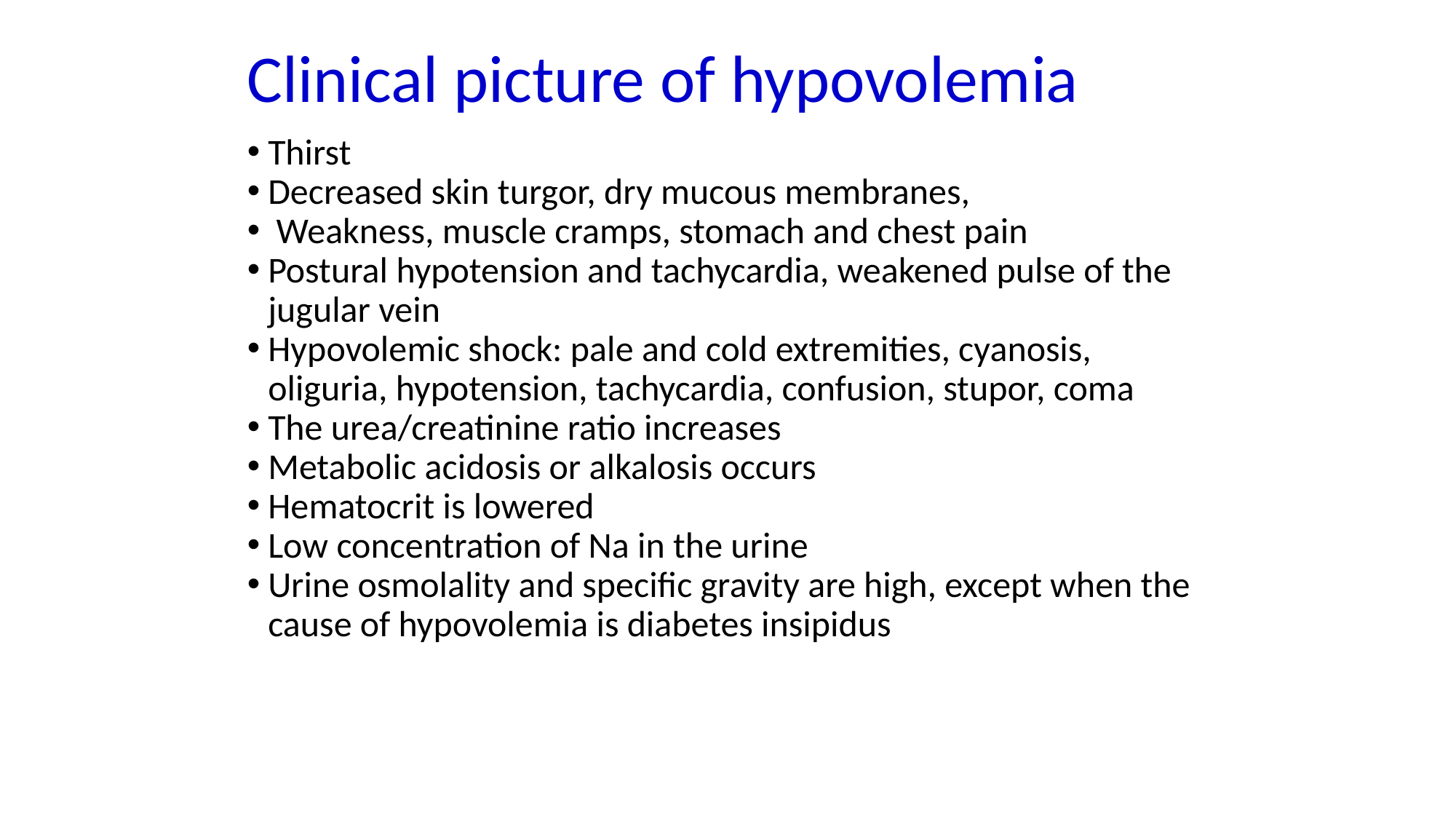

# Clinical picture of hypovolemia
Thirst
Decreased skin turgor, dry mucous membranes,
 Weakness, muscle cramps, stomach and chest pain
Postural hypotension and tachycardia, weakened pulse of the jugular vein
Hypovolemic shock: pale and cold extremities, cyanosis, oliguria, hypotension, tachycardia, confusion, stupor, coma
The urea/creatinine ratio increases
Metabolic acidosis or alkalosis occurs
Hematocrit is lowered
Low concentration of Na in the urine
Urine osmolality and specific gravity are high, except when the cause of hypovolemia is diabetes insipidus